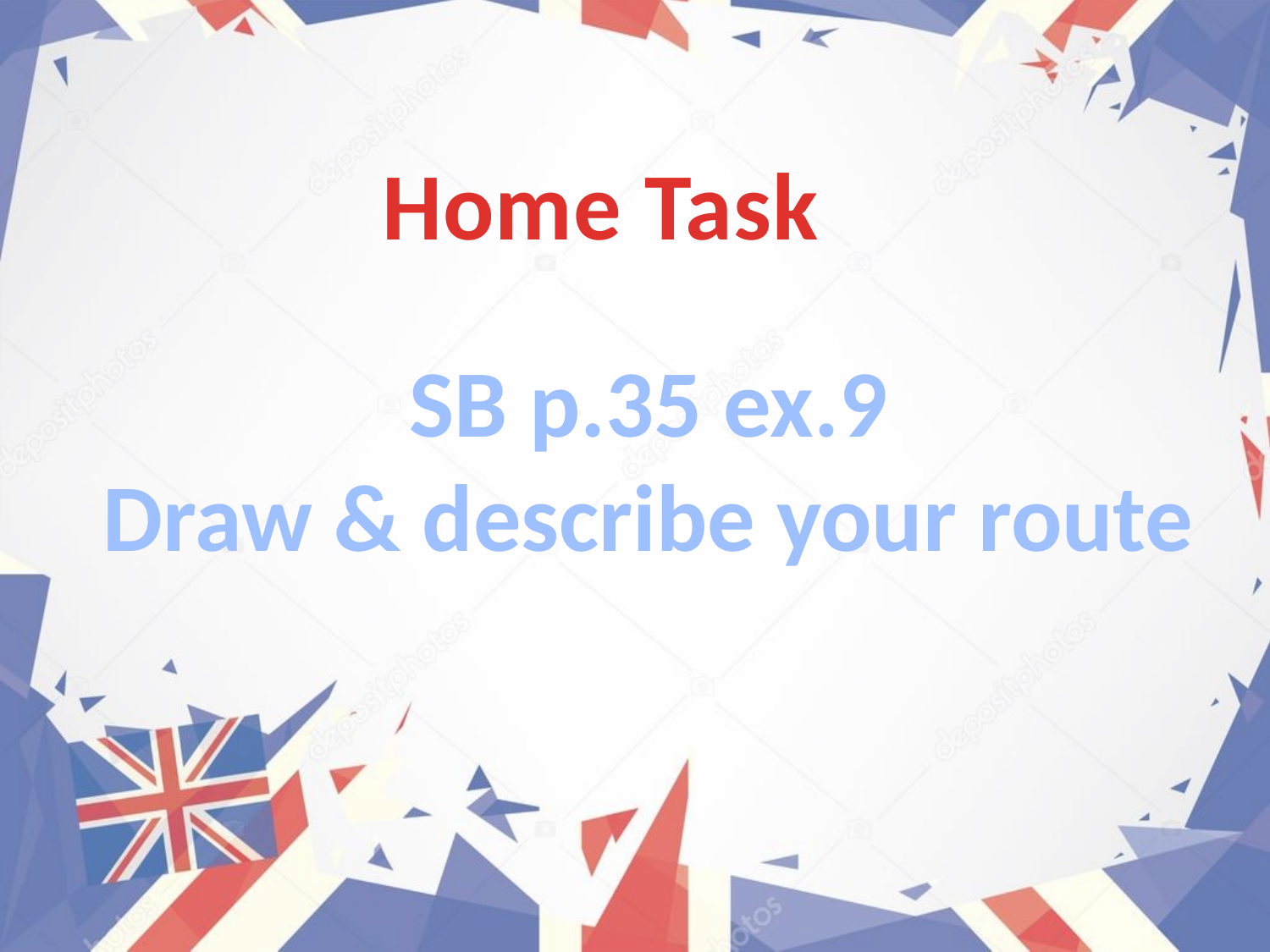

Home Task
SB p.35 ex.9
Draw & describe your route